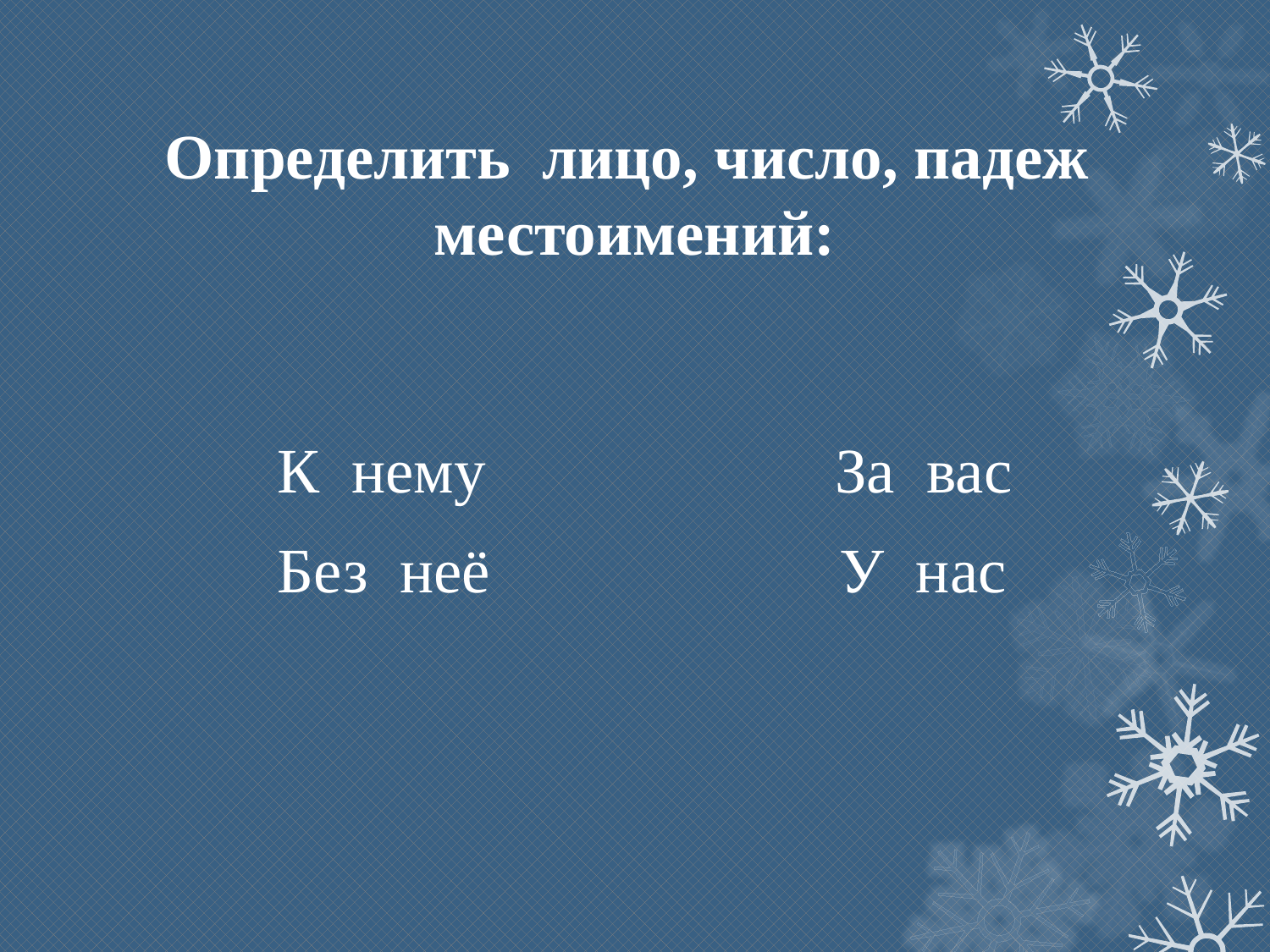

# Определить  лицо, число, падеж  местоимений:
К  нему                      За  вас
Без  неё                      У  нас